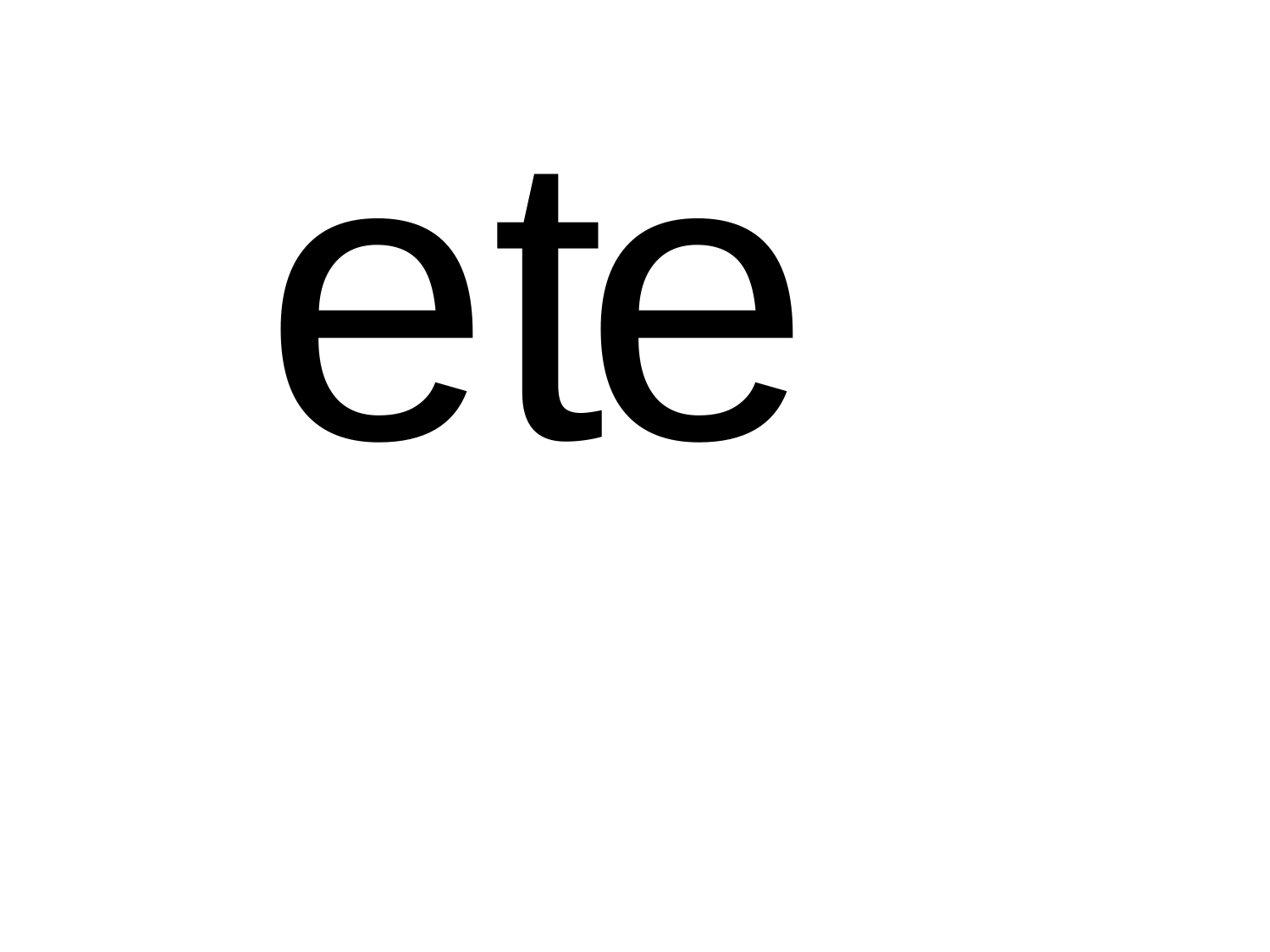

| et |
| --- |
| e |
| --- |